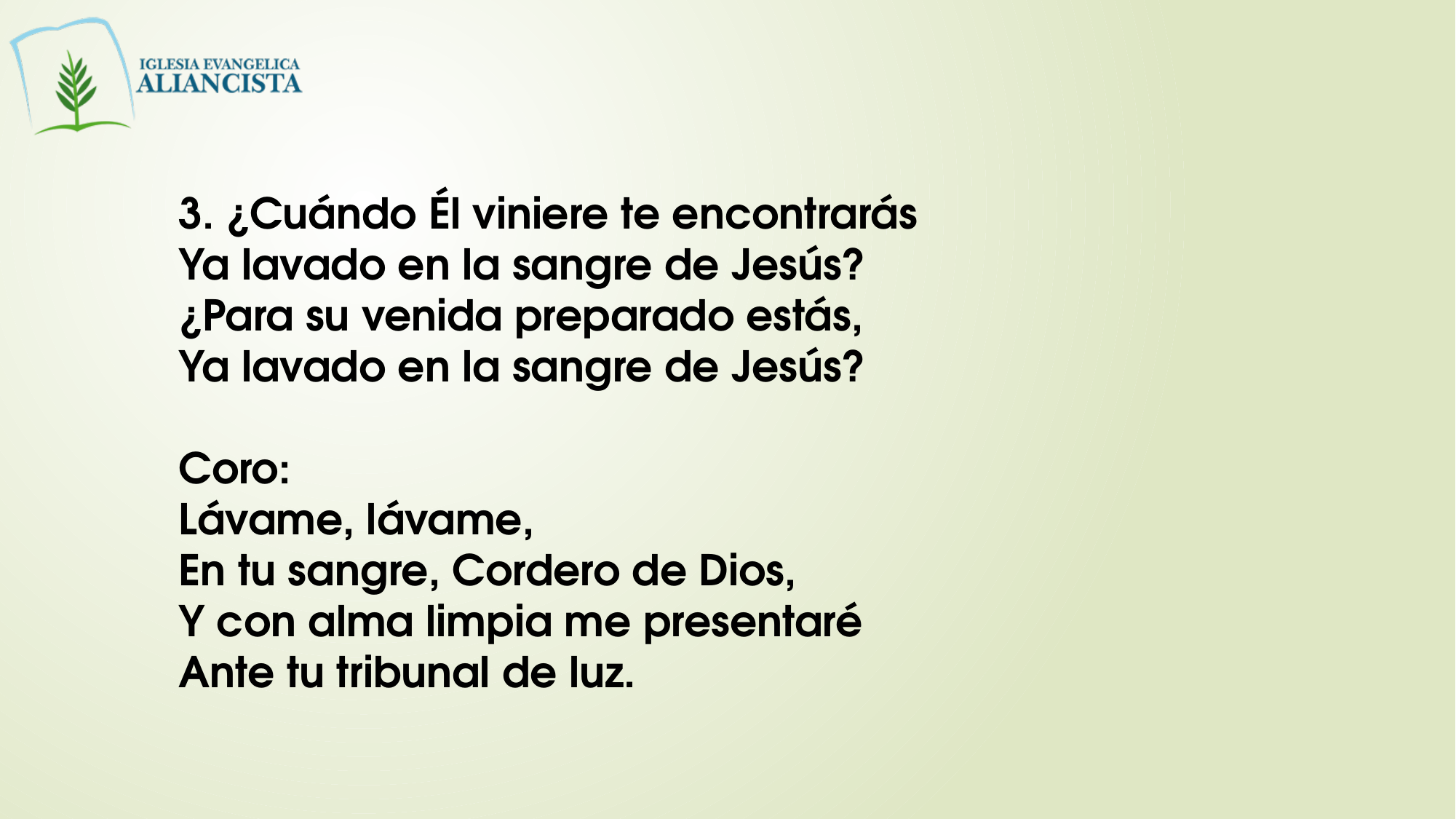

3. ¿Cuándo Él viniere te encontrarás
Ya lavado en la sangre de Jesús?
¿Para su venida preparado estás,
Ya lavado en la sangre de Jesús?

Coro:
Lávame, lávame,
En tu sangre, Cordero de Dios,
Y con alma limpia me presentaré
Ante tu tribunal de luz.